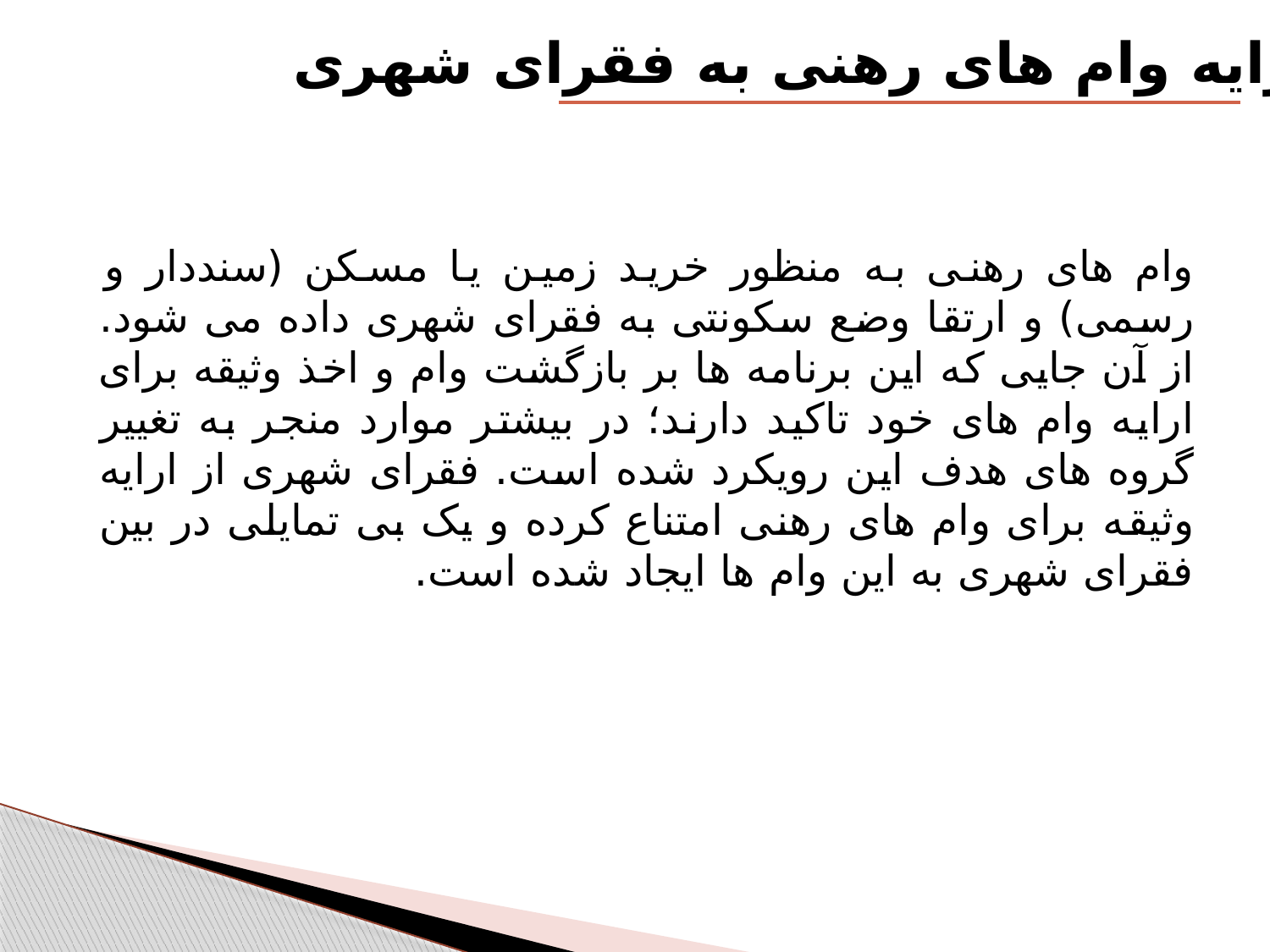

برنامه ارایه وام های رهنی به فقرای شهری
	وام های رهنی به منظور خرید زمین یا مسکن (سنددار و رسمی) و ارتقا وضع سکونتی به فقرای شهری داده می شود. از آن جایی که این برنامه ها بر بازگشت وام و اخذ وثیقه برای ارایه وام های خود تاکید دارند؛ در بیشتر موارد منجر به تغییر گروه های هدف این رویکرد شده است. فقرای شهری از ارایه وثیقه برای وام های رهنی امتناع کرده و یک بی تمایلی در بین فقرای شهری به این وام ها ایجاد شده است.